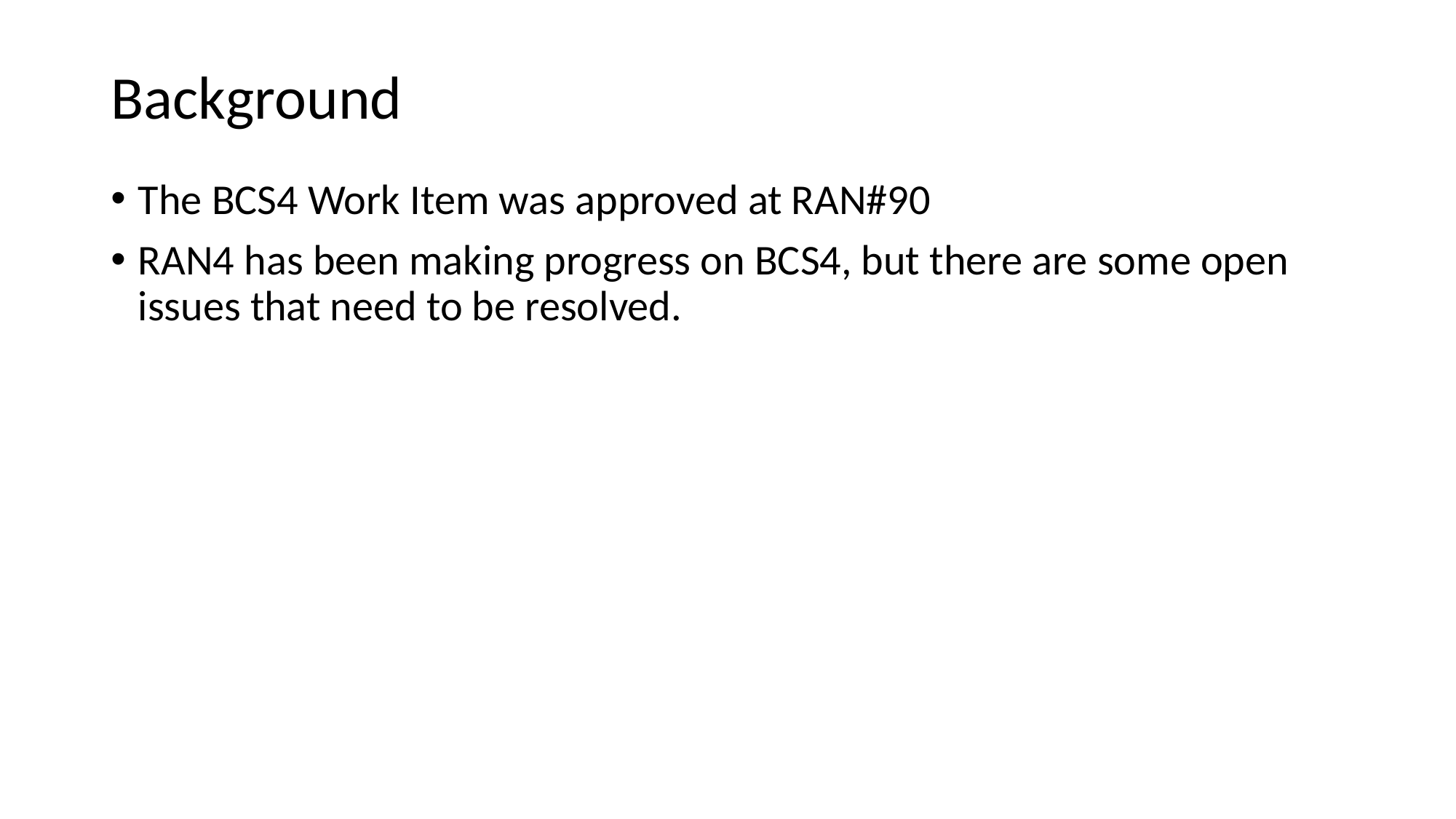

# Background
The BCS4 Work Item was approved at RAN#90
RAN4 has been making progress on BCS4, but there are some open issues that need to be resolved.